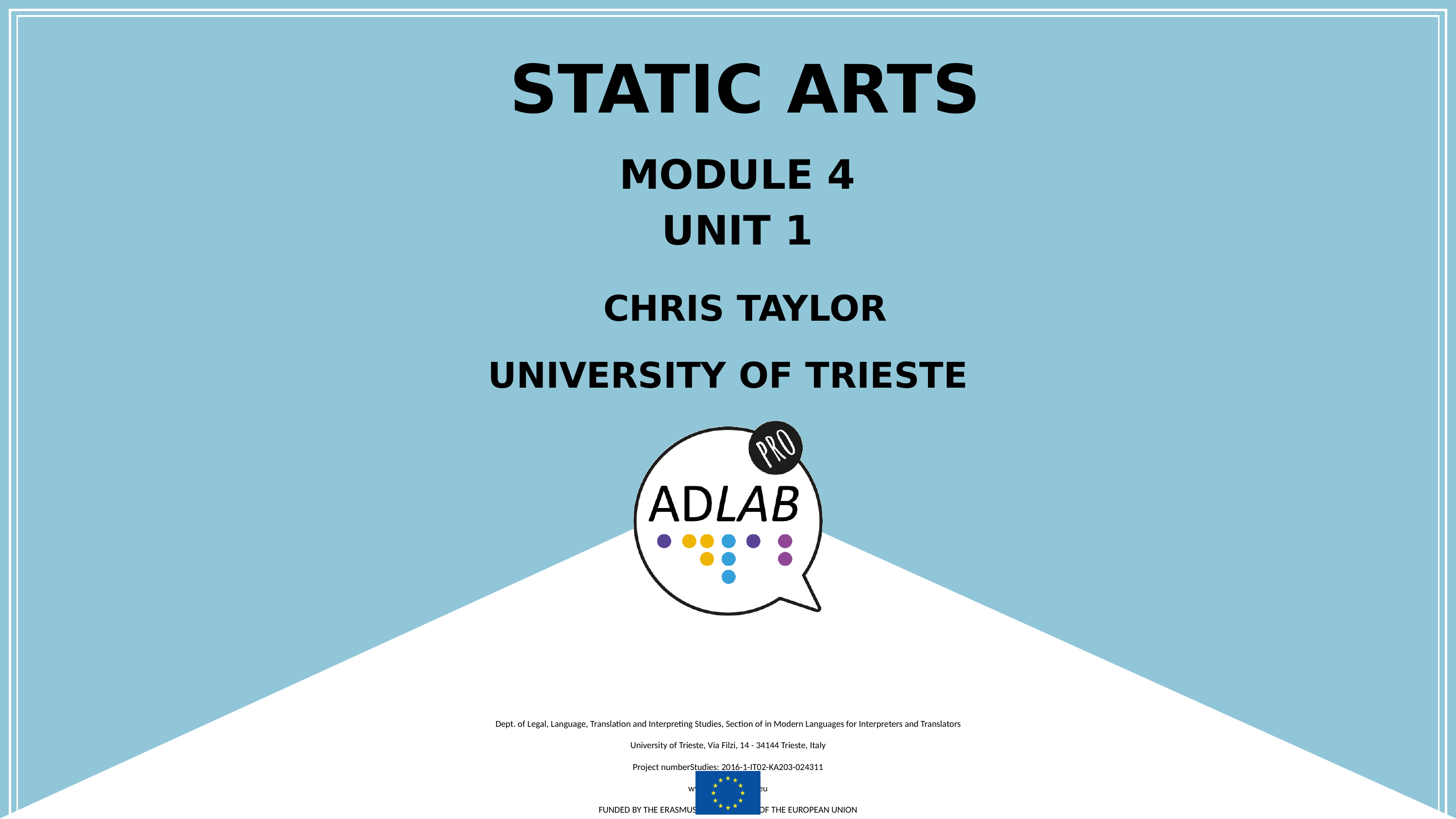

# Static arts
Module 4
Unit 1
Chris taylor
University of trieste